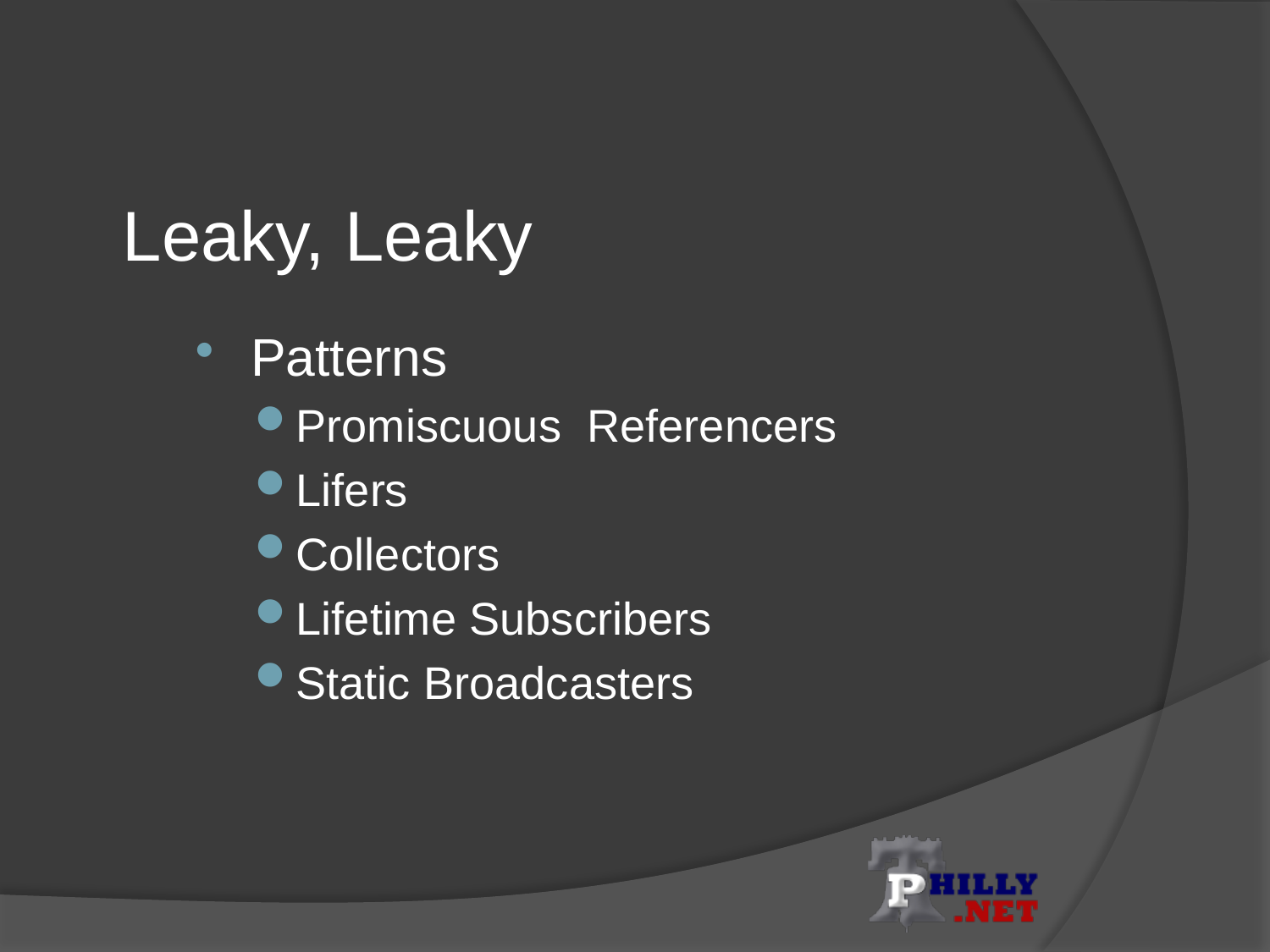

# Leaky, Leaky
Patterns
Promiscuous  Referencers
Lifers
Collectors
Lifetime Subscribers
Static Broadcasters